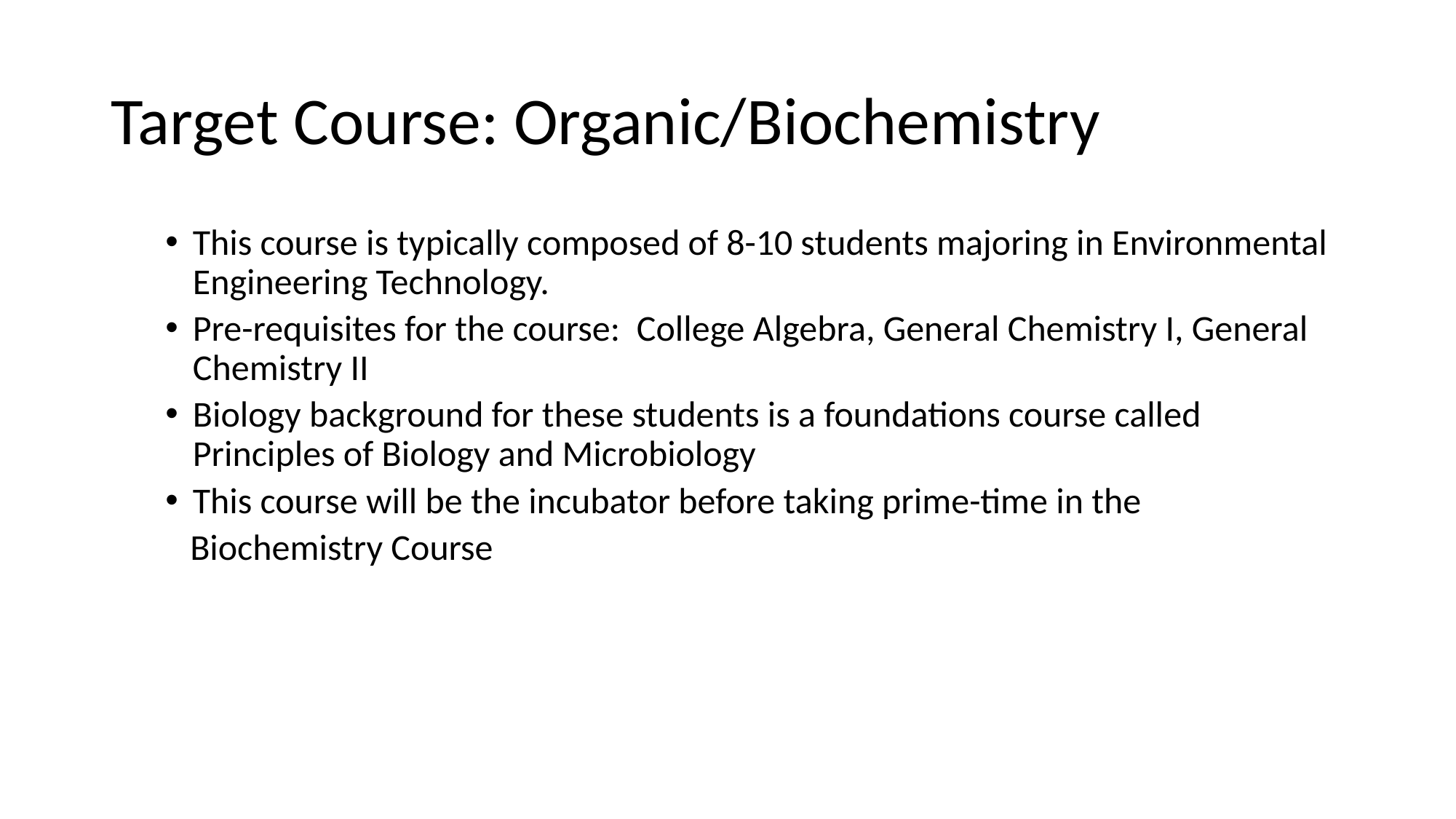

# Target Course: Organic/Biochemistry
This course is typically composed of 8-10 students majoring in Environmental Engineering Technology.
Pre-requisites for the course:  College Algebra, General Chemistry I, General Chemistry II
Biology background for these students is a foundations course called Principles of Biology and Microbiology
This course will be the incubator before taking prime-time in the
   Biochemistry Course